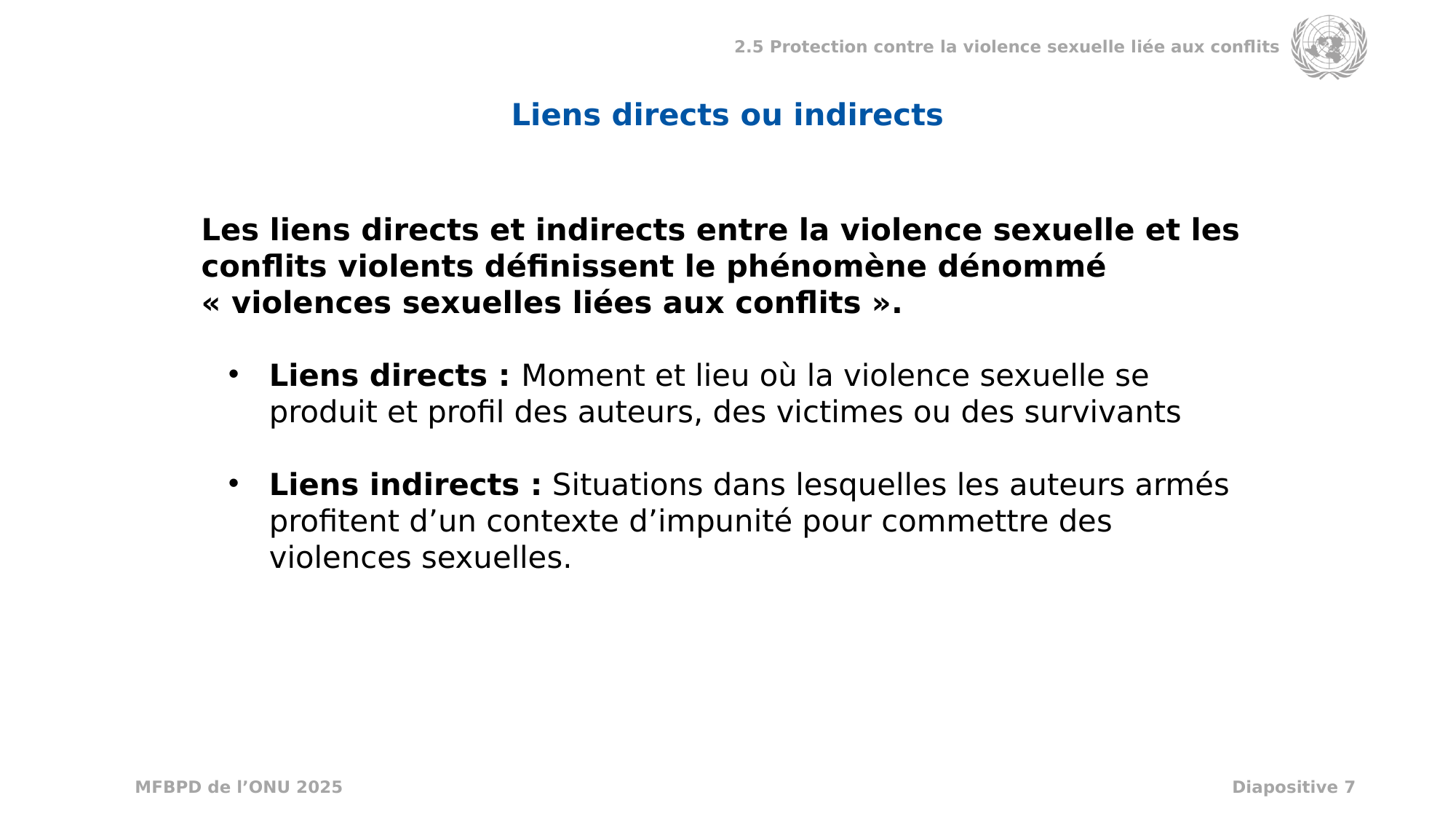

Liens directs ou indirects
Les liens directs et indirects entre la violence sexuelle et les conflits violents définissent le phénomène dénommé « violences sexuelles liées aux conflits ».
Liens directs : Moment et lieu où la violence sexuelle se produit et profil des auteurs, des victimes ou des survivants
Liens indirects : Situations dans lesquelles les auteurs armés profitent d’un contexte d’impunité pour commettre des violences sexuelles.